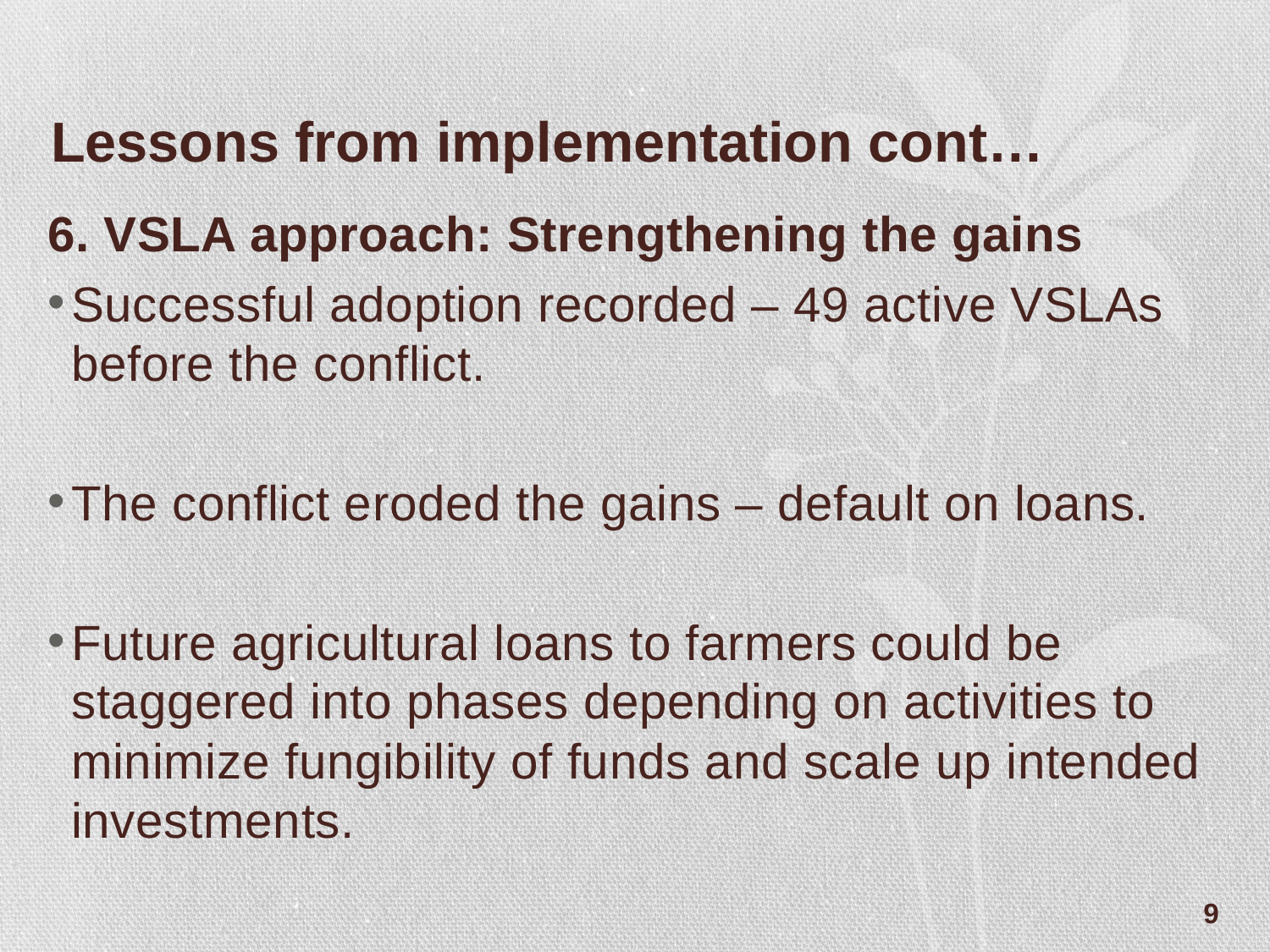

# Lessons from implementation cont…
6. VSLA approach: Strengthening the gains
Successful adoption recorded – 49 active VSLAs before the conflict.

The conflict eroded the gains – default on loans.

Future agricultural loans to farmers could be staggered into phases depending on activities to minimize fungibility of funds and scale up intended investments.

9